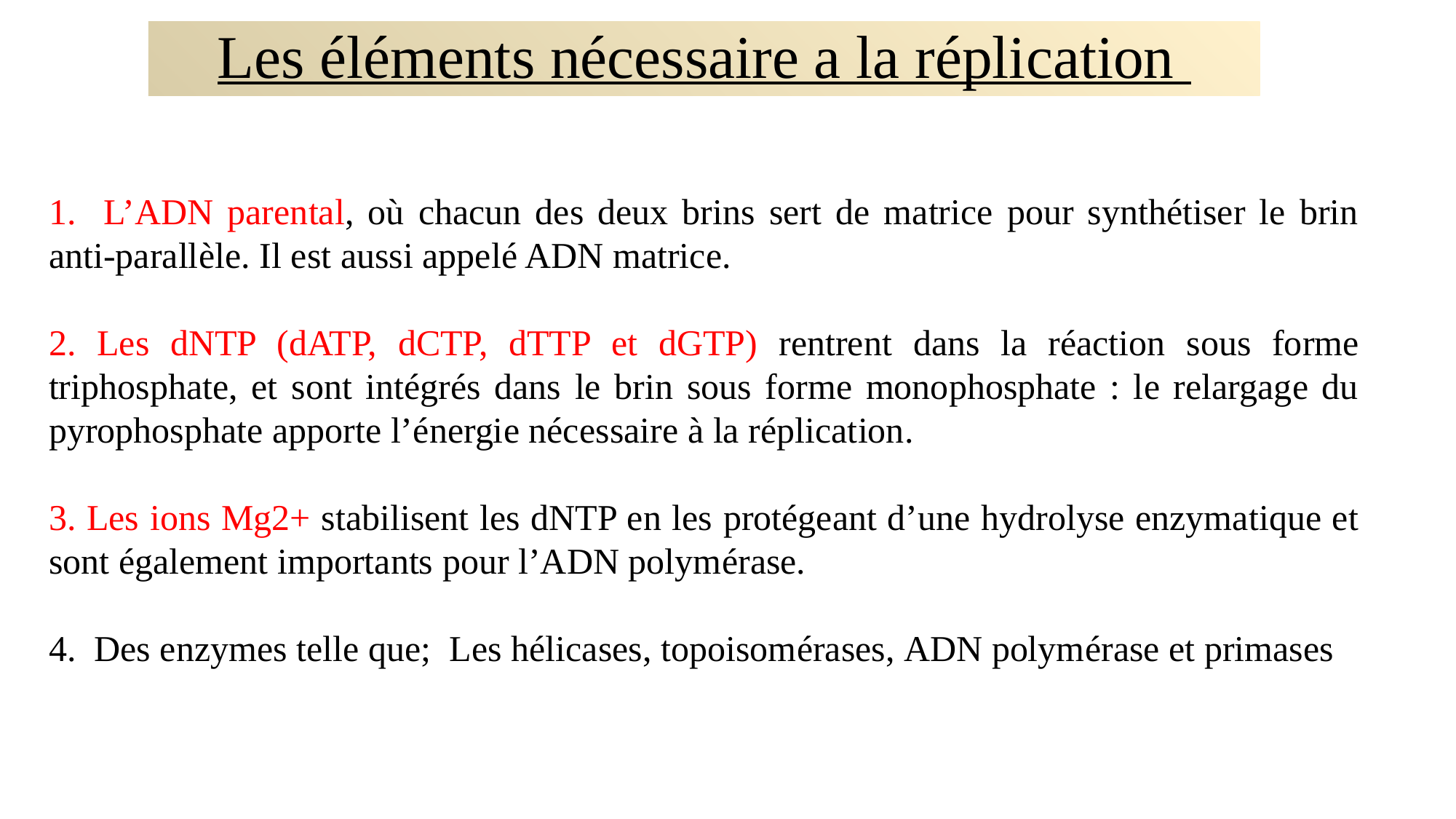

# Les éléments nécessaire a la réplication

1.  L’ADN parental, où chacun des deux brins sert de matrice pour synthétiser le brin anti-parallèle. Il est aussi appelé ADN matrice.

2. Les dNTP (dATP, dCTP, dTTP et dGTP) rentrent dans la réaction sous forme triphosphate, et sont intégrés dans le brin sous forme monophosphate : le relargage du pyrophosphate apporte l’énergie nécessaire à la réplication.

3. Les ions Mg2+ stabilisent les dNTP en les protégeant d’une hydrolyse enzymatique et sont également importants pour l’ADN polymérase.

4.  Des enzymes telle que;  Les hélicases, topoisomérases, ADN polymérase et primases